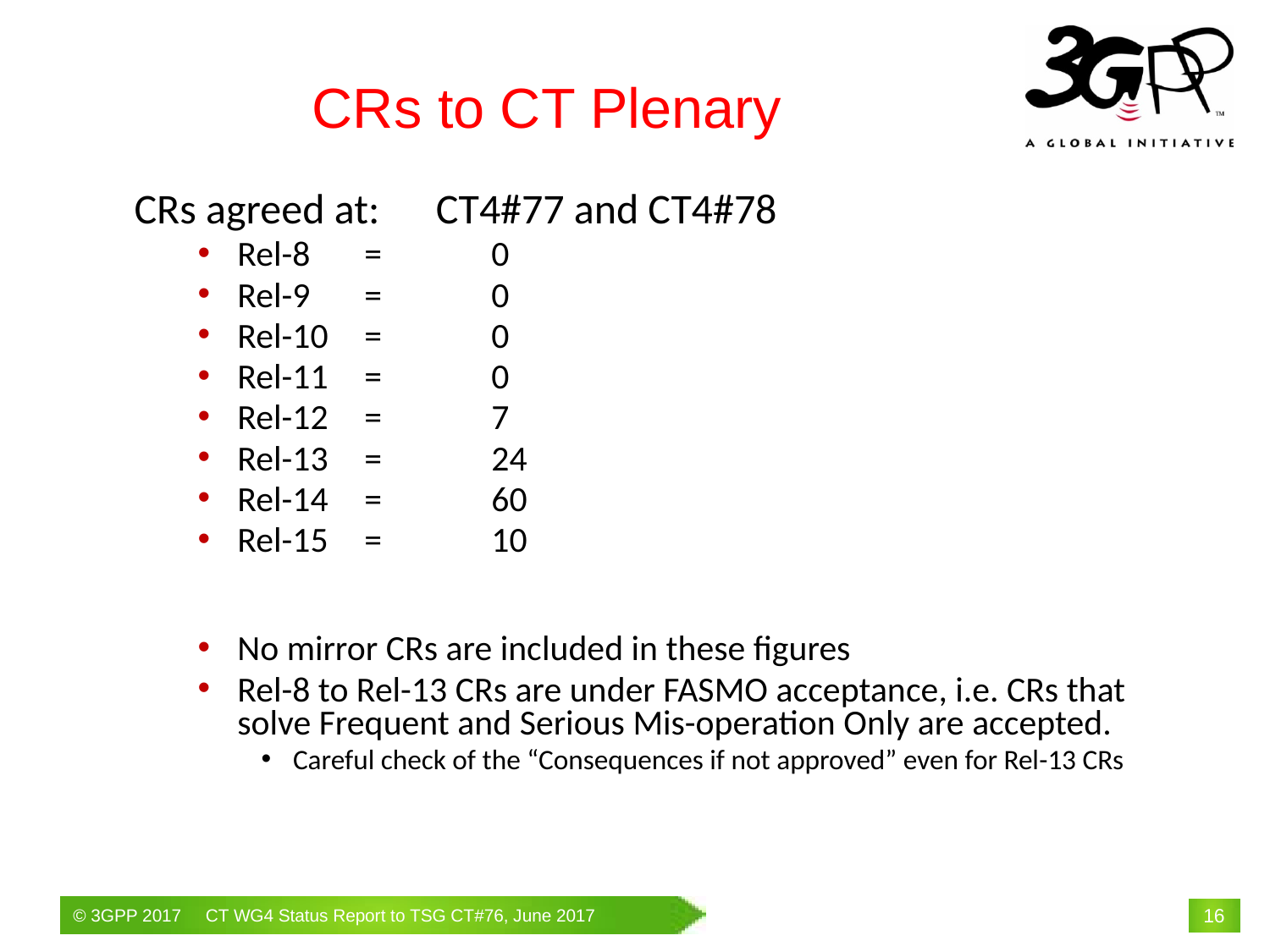

# CRs to CT Plenary
CRs agreed at:	CT4#77 and CT4#78
Rel-8	=	0
Rel-9	=	0
Rel-10	=	0
Rel-11	=	0
Rel-12	=	7
Rel-13	=	24
Rel-14	=	60
Rel-15	=	10

No mirror CRs are included in these figures
Rel-8 to Rel-13 CRs are under FASMO acceptance, i.e. CRs that solve Frequent and Serious Mis-operation Only are accepted.
Careful check of the “Consequences if not approved” even for Rel-13 CRs